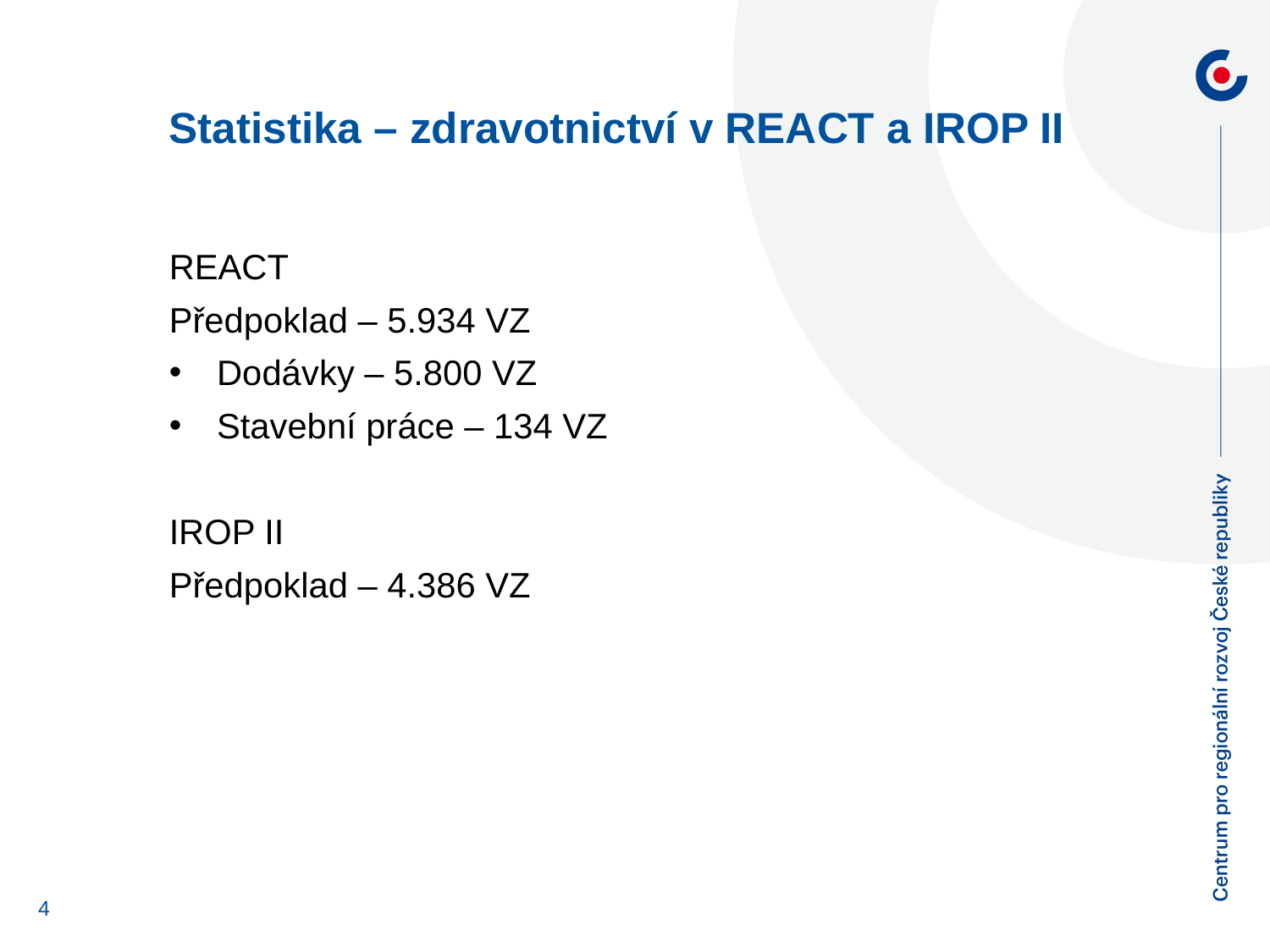

Statistika – zdravotnictví v REACT a IROP II
REACT
Předpoklad – 5.934 VZ
Dodávky – 5.800 VZ
Stavební práce – 134 VZ

IROP II
Předpoklad – 4.386 VZ

4